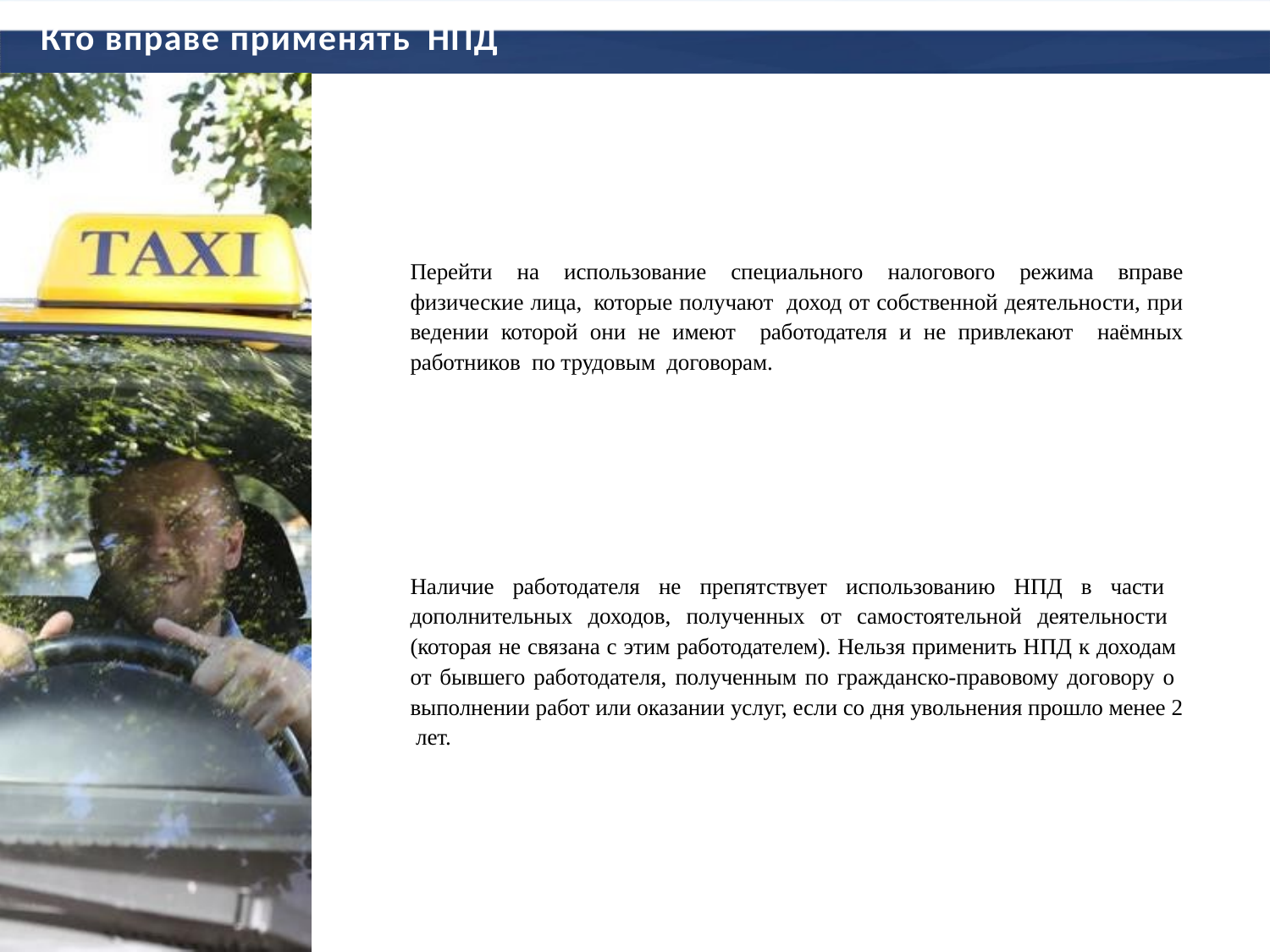

# Кто вправе применять НПД

Перейти на использование специального налогового режима вправе физические лица,	которые получают  доход от собственной деятельности, при ведении которой они не имеют  работодателя и не привлекают  наёмных работников  по трудовым  договорам.

Наличие работодателя не препятствует использованию НПД в части  дополнительных доходов, полученных от самостоятельной деятельности  (которая не связана с этим работодателем). Нельзя применить НПД к доходам  от бывшего работодателя, полученным по гражданско-правовому договору о  выполнении работ или оказании услуг, если со дня увольнения прошло менее 2  лет.